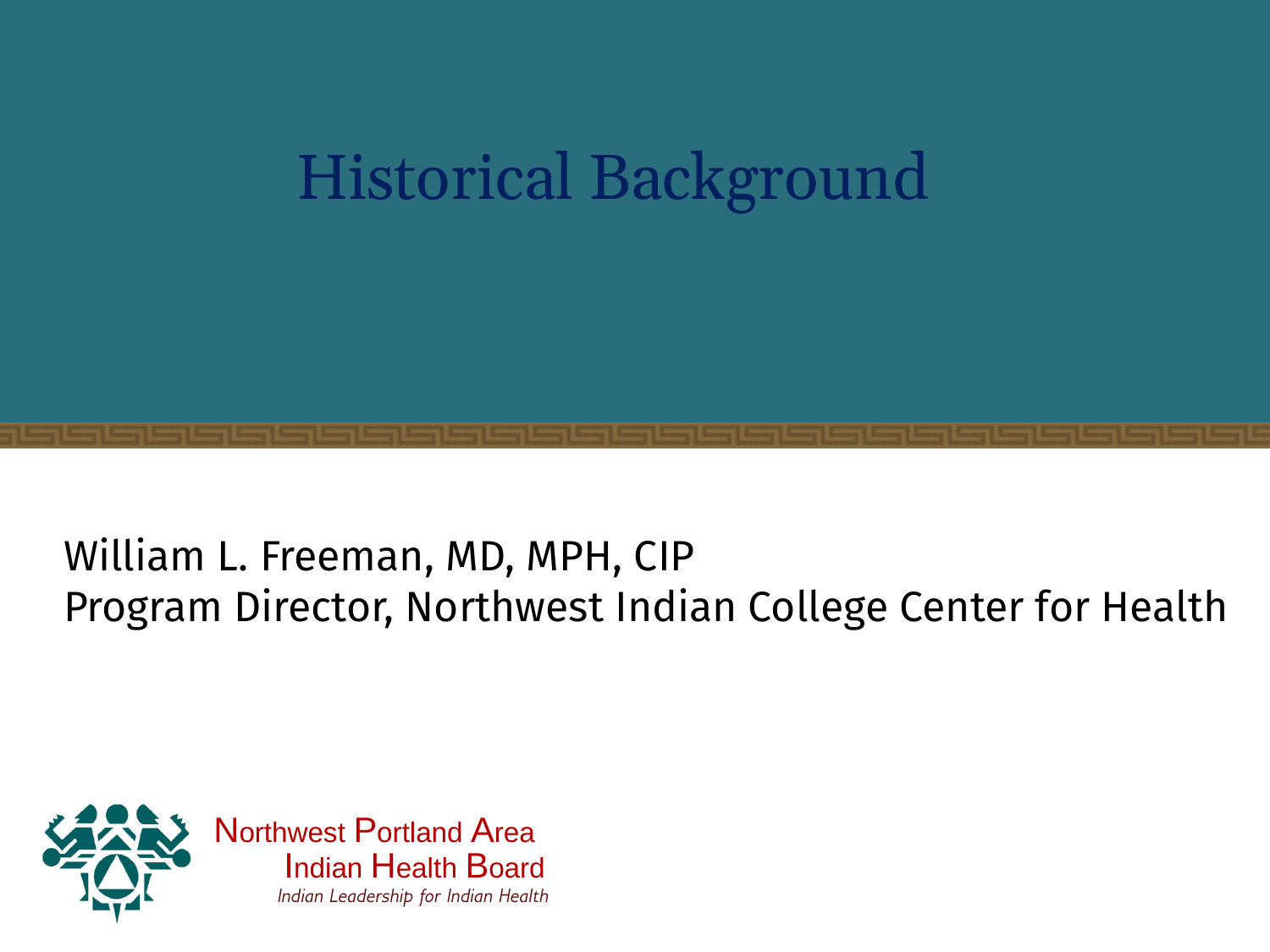

# Historical Background

William L. Freeman, MD, MPH, CIP
Program Director, Northwest Indian College Center for Health